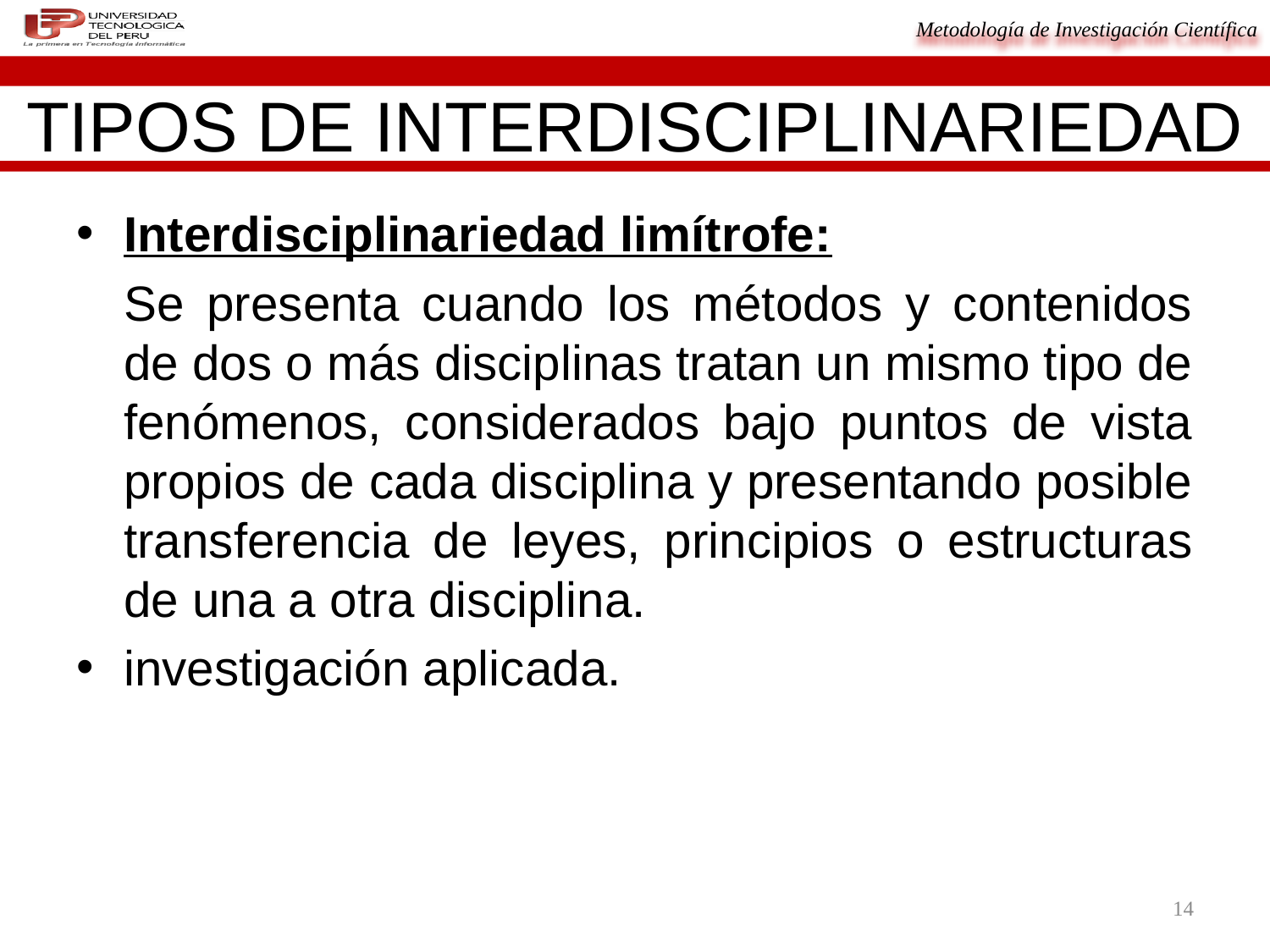

# TIPOS DE INTERDISCIPLINARIEDAD
Interdisciplinariedad limítrofe:
	Se presenta cuando los métodos y contenidos de dos o más disciplinas tratan un mismo tipo de fenómenos, considerados bajo puntos de vista propios de cada disciplina y presentando posible transferencia de leyes, principios o estructuras de una a otra disciplina.
investigación aplicada.
14